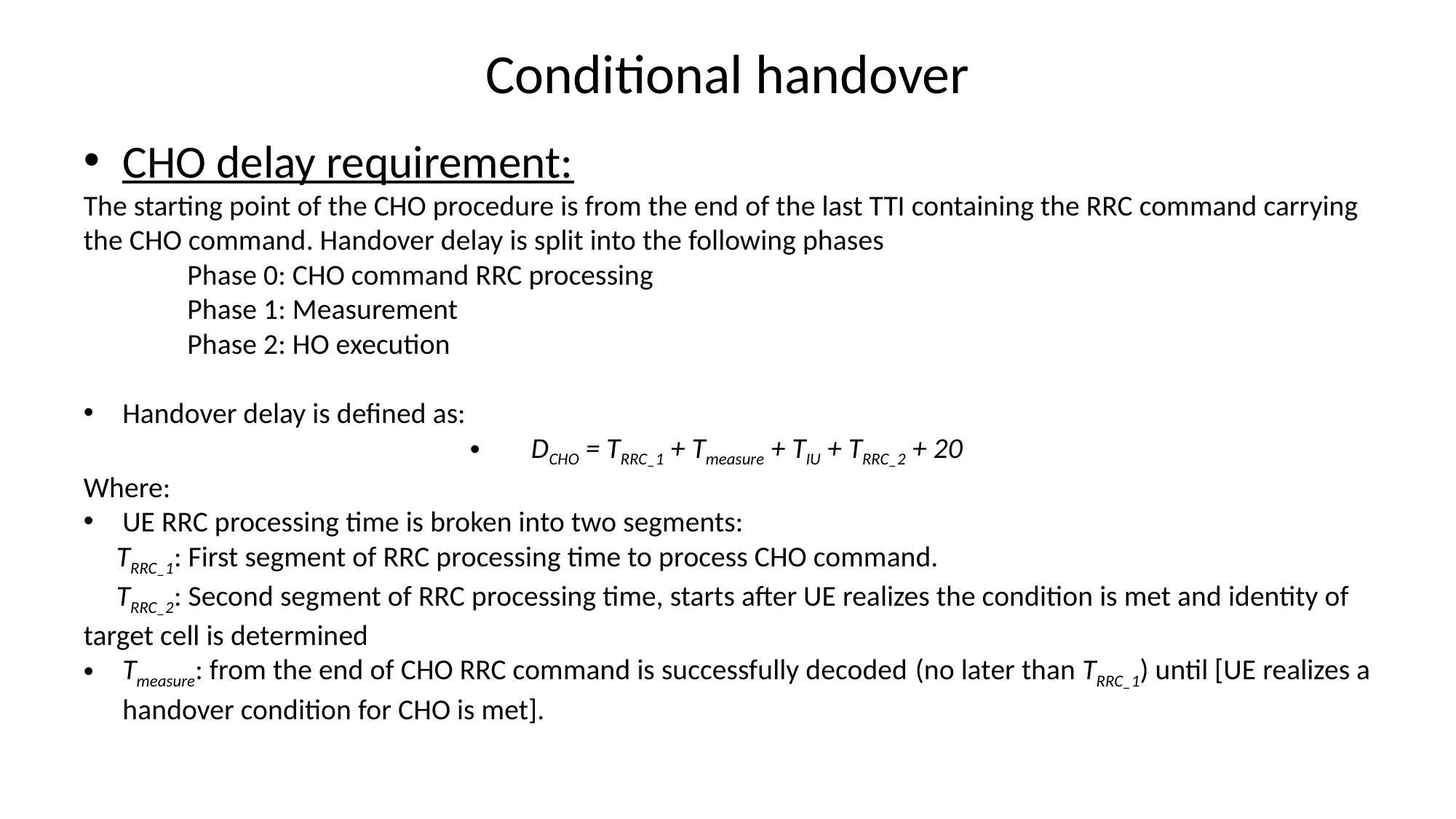

# Conditional handover
CHO delay requirement:
The starting point of the CHO procedure is from the end of the last TTI containing the RRC command carrying the CHO command. Handover delay is split into the following phases
	Phase 0: CHO command RRC processing
	Phase 1: Measurement
	Phase 2: HO execution

Handover delay is defined as:
DCHO = TRRC_1 + Tmeasure + TIU + TRRC_2 + 20
Where:
UE RRC processing time is broken into two segments:
     TRRC_1: First segment of RRC processing time to process CHO command.
     TRRC_2: Second segment of RRC processing time, starts after UE realizes the condition is met and identity of target cell is determined
Tmeasure: from the end of CHO RRC command is successfully decoded (no later than TRRC_1) until [UE realizes a handover condition for CHO is met].